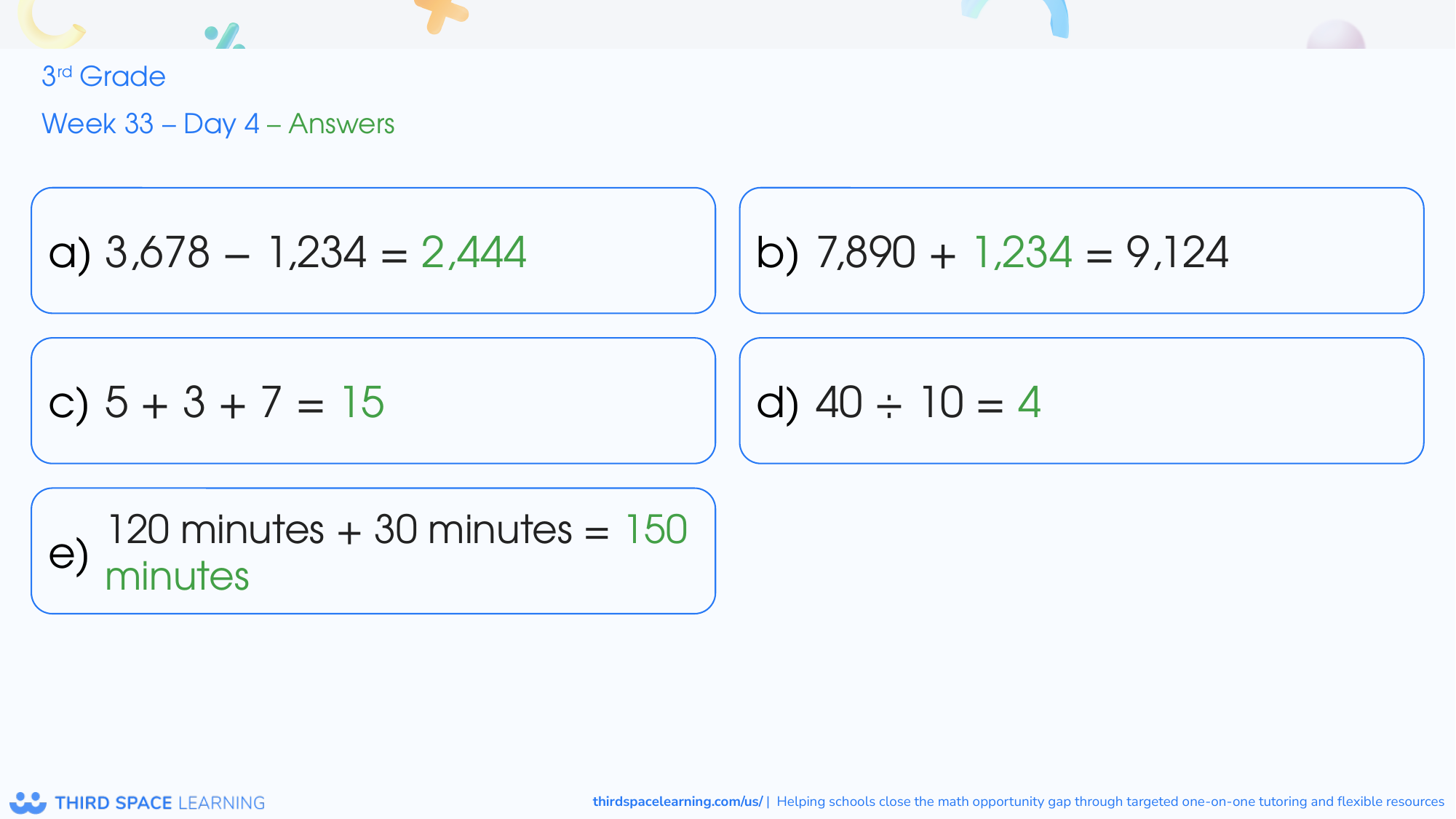

3rd Grade
Week 33 – Day 4 – Answers
3,678 − 1,234 = 2,444
7,890 + 1,234 = 9,124
5 + 3 + 7 = 15
40 ÷ 10 = 4
120 minutes + 30 minutes = 150 minutes